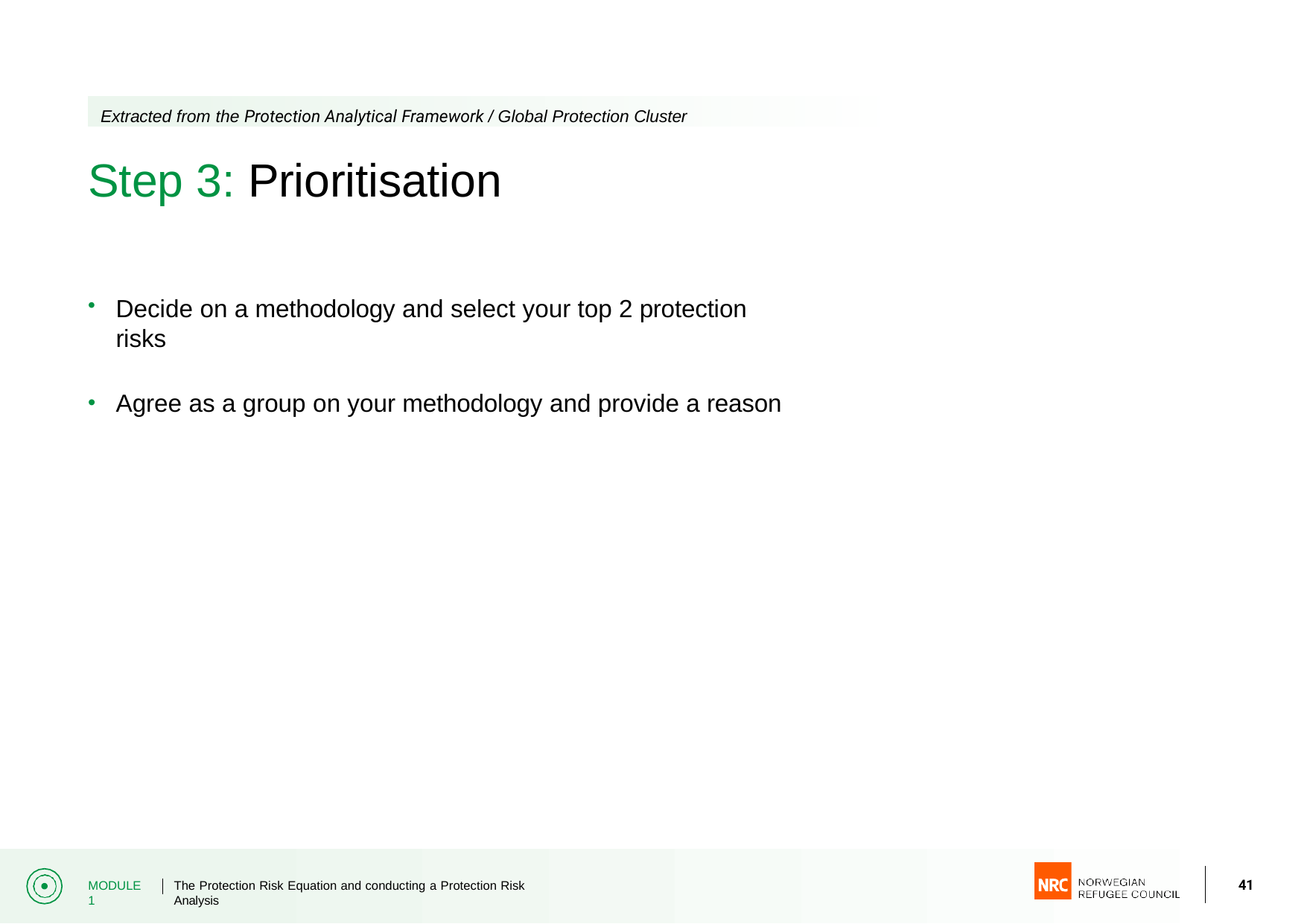

Extracted from the Protection Analytical Framework / Global Protection Cluster
# Step 3: Prioritisation
Decide on a methodology and select your top 2 protection risks

Agree as a group on your methodology and provide a reason
41
MODULE 1
The Protection Risk Equation and conducting a Protection Risk Analysis